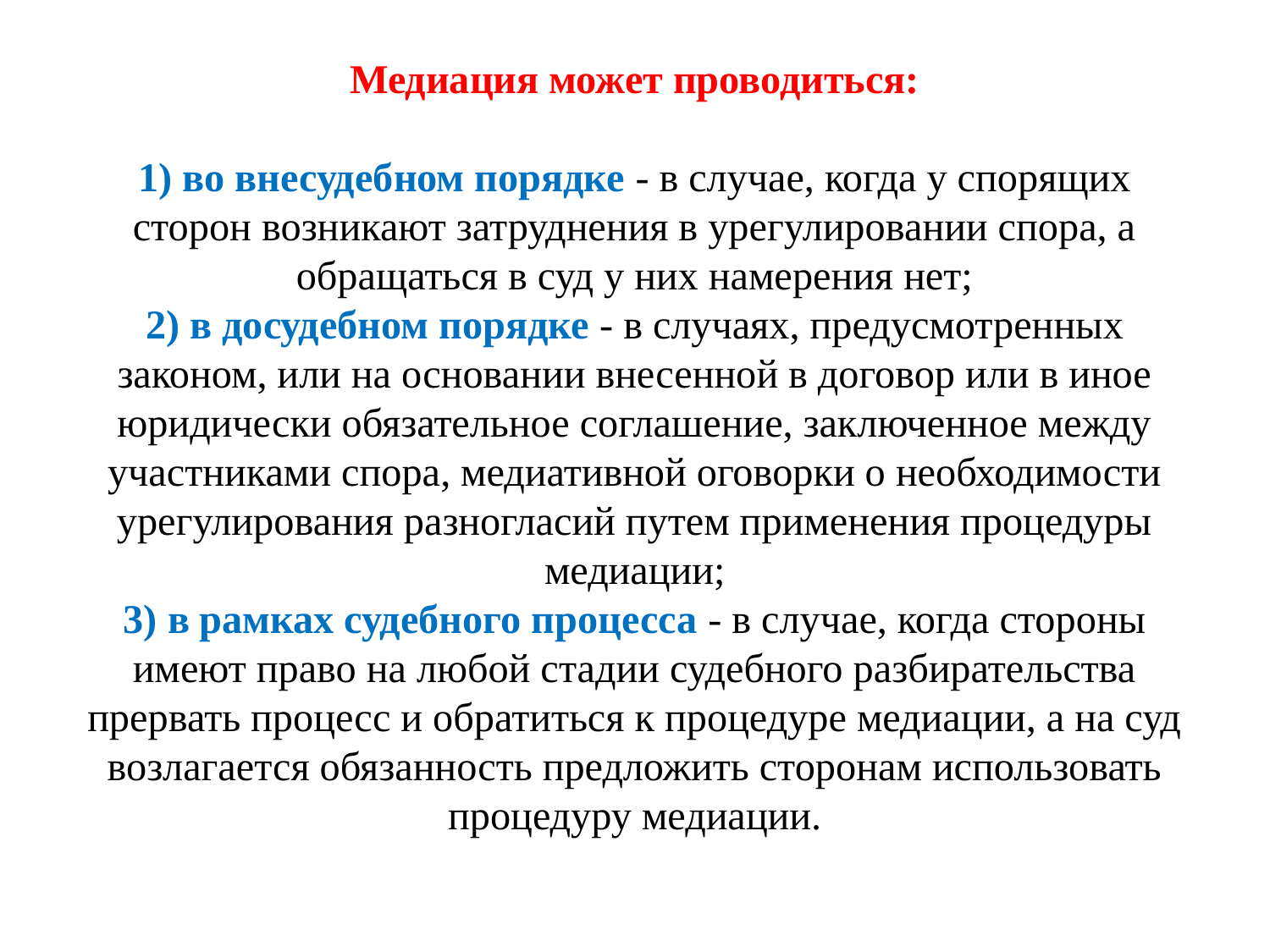

# Медиация может проводиться: 1) во внесудебном порядке - в случае, когда у спорящих сторон возникают затруднения в урегулировании спора, а обращаться в суд у них намерения нет; 2) в досудебном порядке - в случаях, предусмотренных законом, или на основании внесенной в договор или в иное юридически обязательное соглашение, заключенное между участниками спора, медиативной оговорки о необходимости урегулирования разногласий путем применения процедуры медиации; 3) в рамках судебного процесса - в случае, когда стороны имеют право на любой стадии судебного разбирательства прервать процесс и обратиться к процедуре медиации, а на суд возлагается обязанность предложить сторонам использовать процедуру медиации.